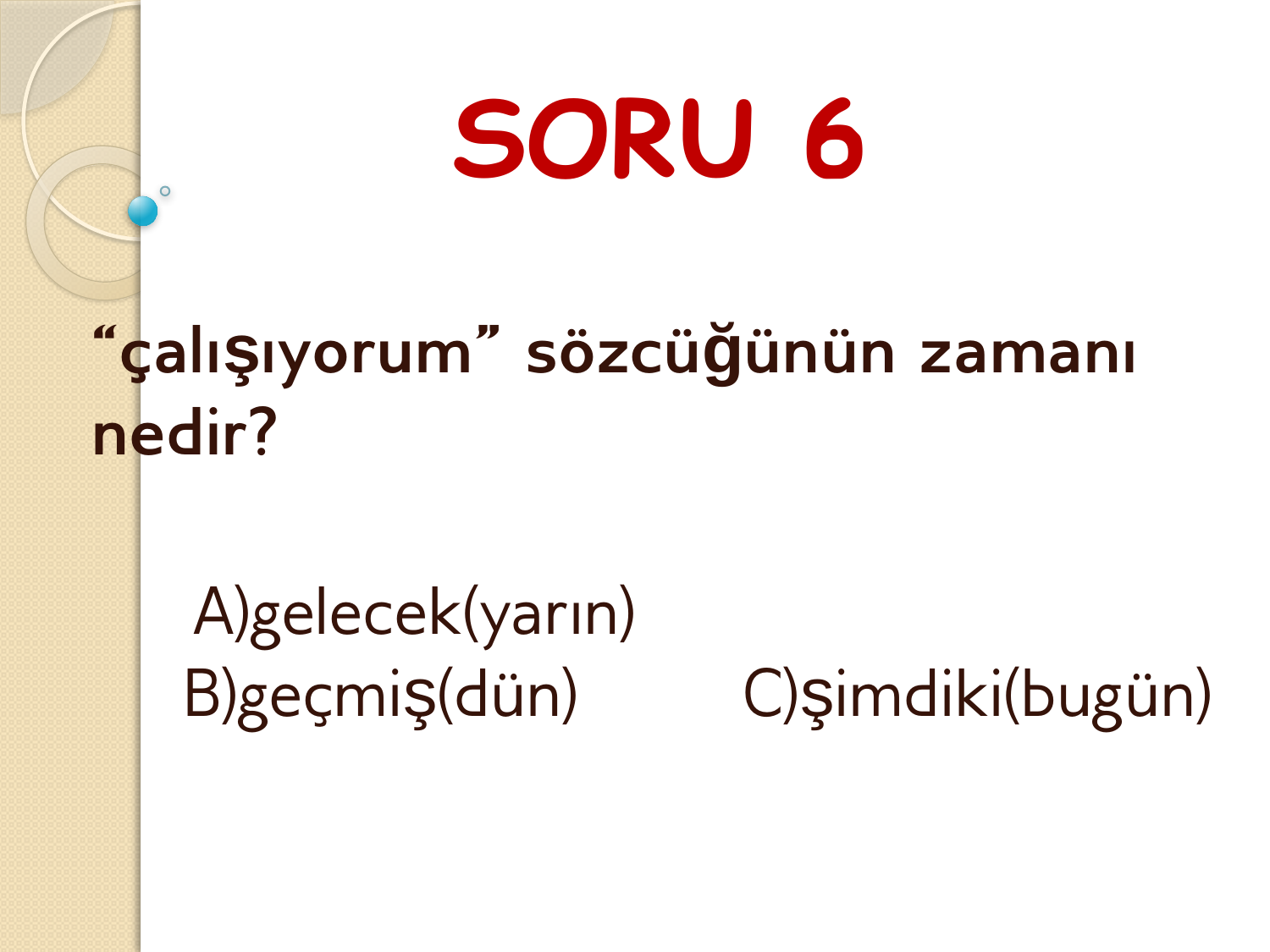

# SORU 6

“çalışıyorum” sözcüğünün zamanı nedir?

     A)gelecek(yarın)             B)geçmiş(dün)        C)şimdiki(bugün)